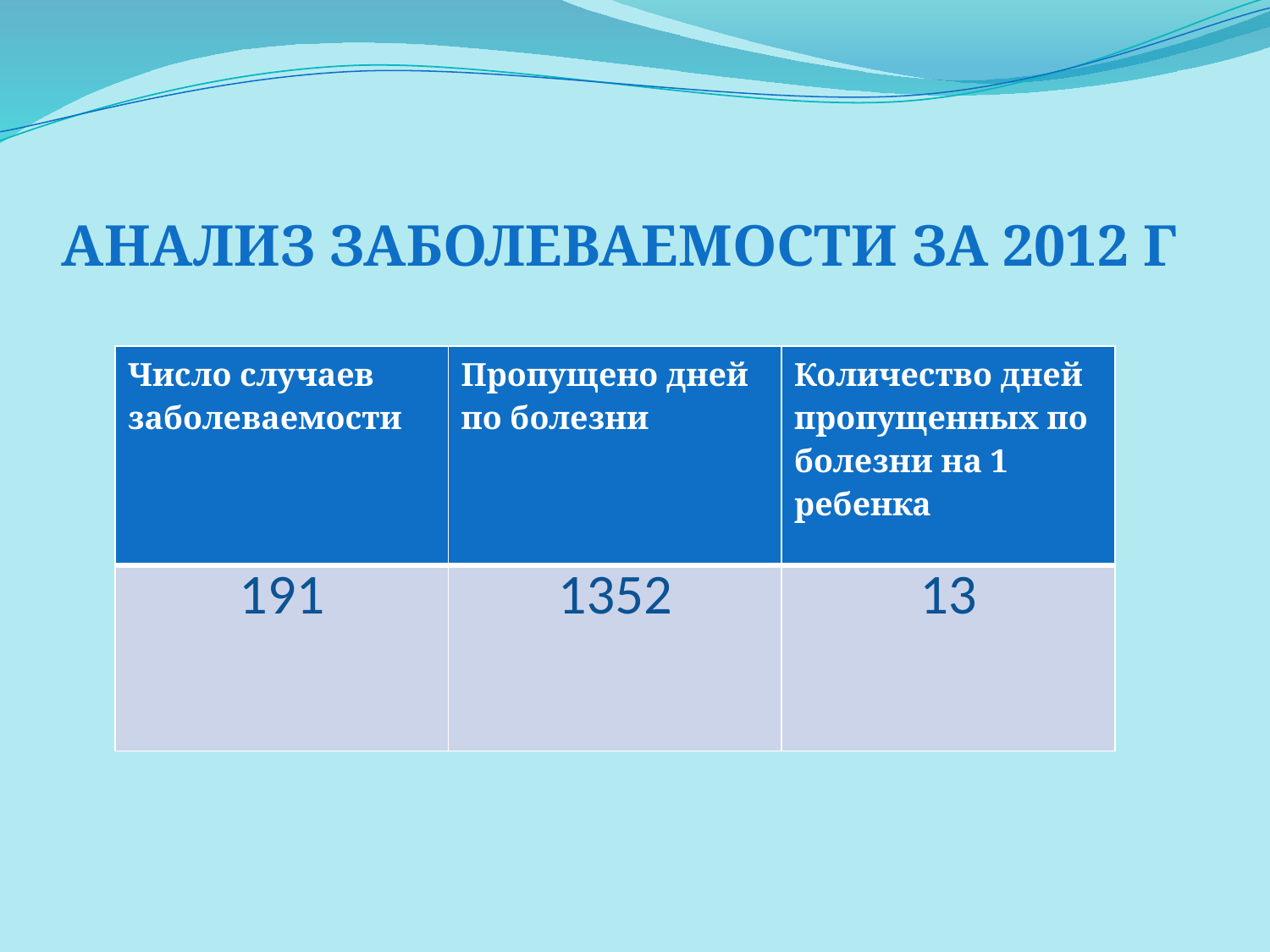

анализ заболеваемости за 2012 Г
| Число случаев заболеваемости | Пропущено дней по болезни | Количество дней пропущенных по болезни на 1 ребенка |
| --- | --- | --- |
| 191 | 1352 | 13 |